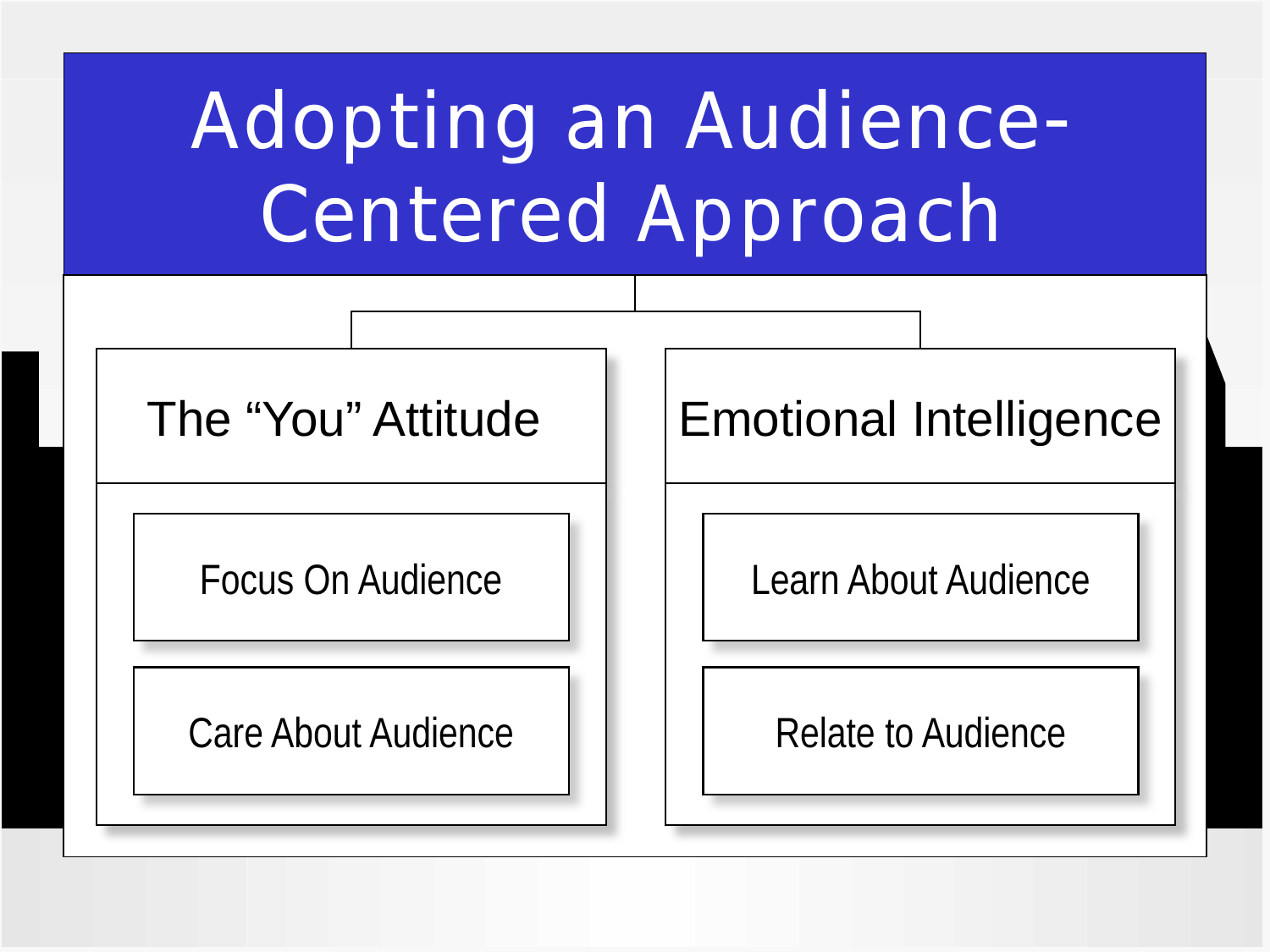

# Adopting an Audience-Centered Approach

The “You” Attitude

Focus On Audience
Care About Audience
 Emotional Intelligence

Learn About Audience
Relate to Audience